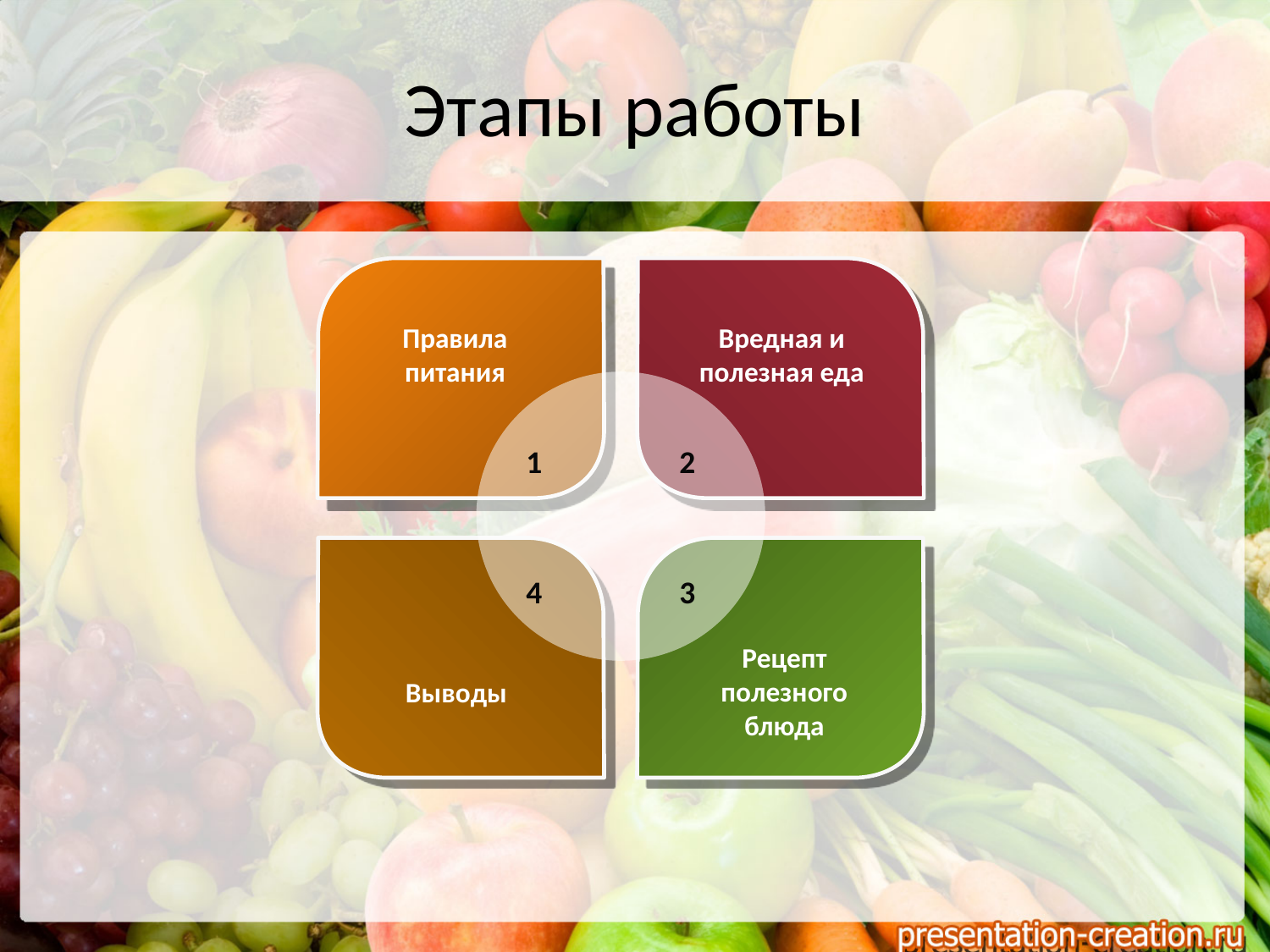

# Этапы работы

Правила питания
Вредная и полезная еда

1
2

4
3
Рецепт полезного блюда
Выводы